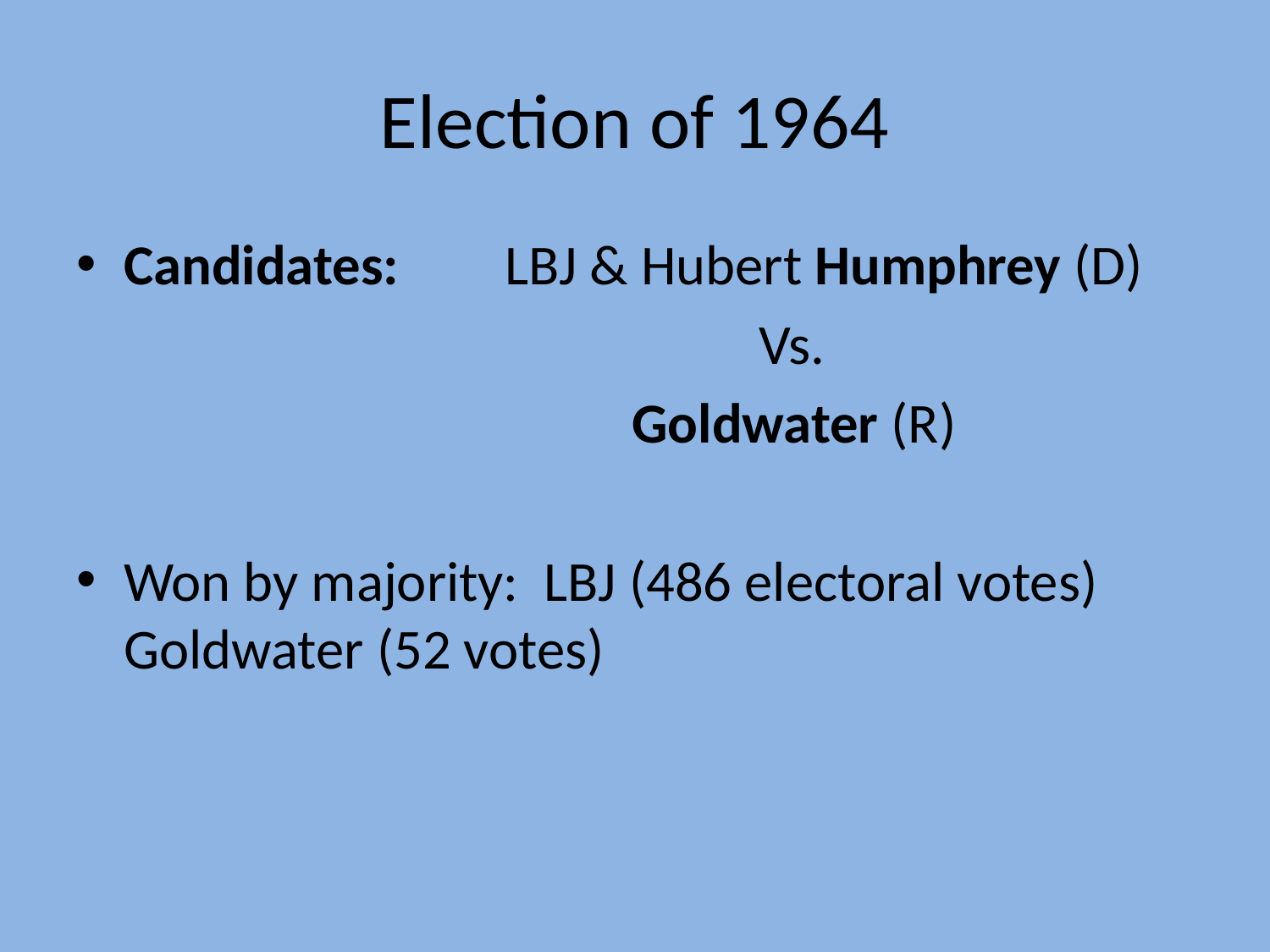

# Election of 1964
Candidates:	LBJ & Hubert Humphrey (D)
						Vs.
					Goldwater (R)

Won by majority:  LBJ (486 electoral votes) Goldwater (52 votes)